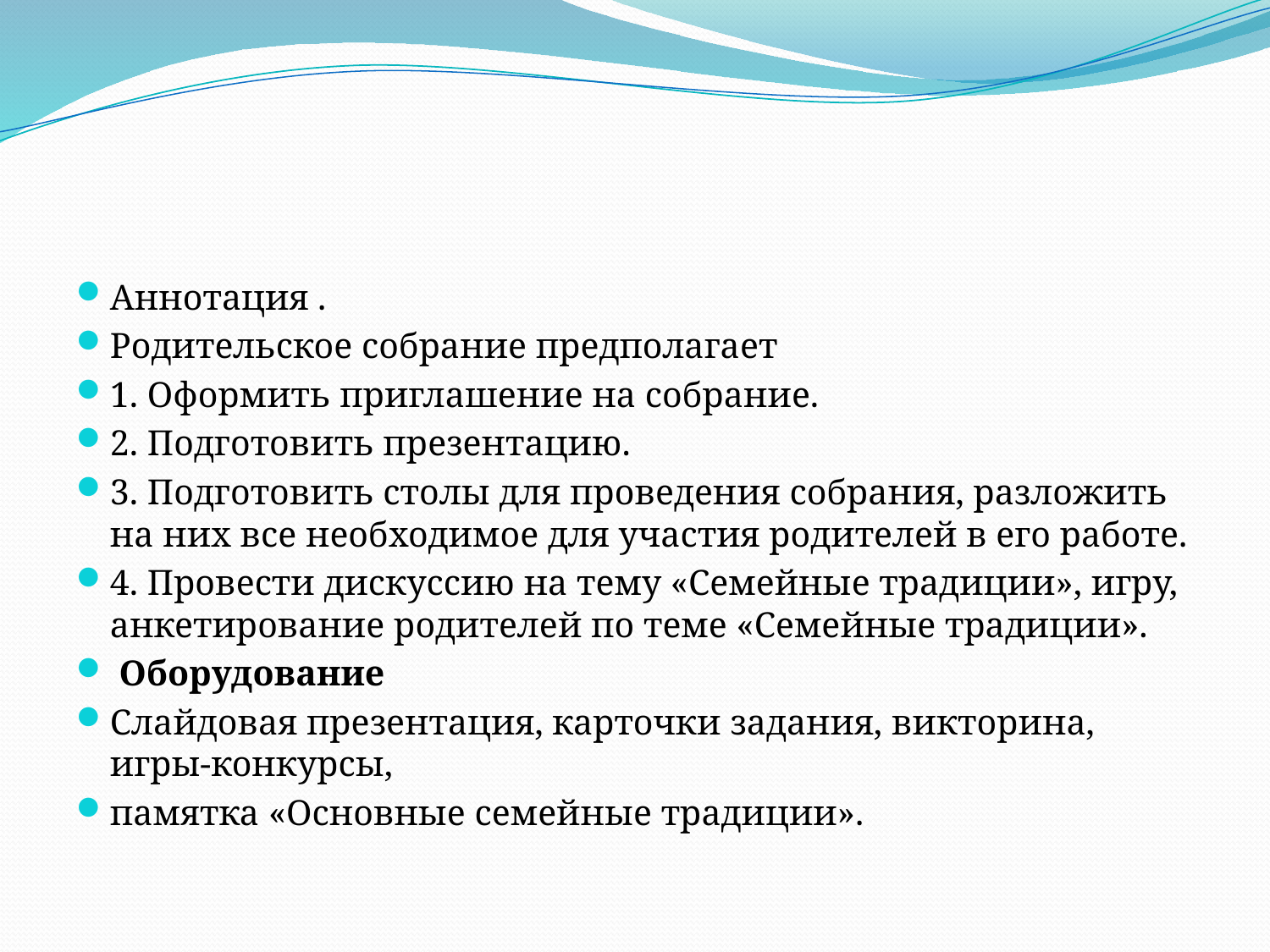

#
Аннотация .
Родительское собрание предполагает
1. Оформить приглашение на собрание.
2. Подготовить презентацию.
3. Подготовить столы для проведения собрания, разложить на них все необходимое для участия родителей в его работе.
4. Провести дискуссию на тему «Семейные традиции», игру, анкетирование родителей по теме «Семейные традиции».
 Оборудование
Слайдовая презентация, карточки задания, викторина, игры-конкурсы,
памятка «Основные семейные традиции».